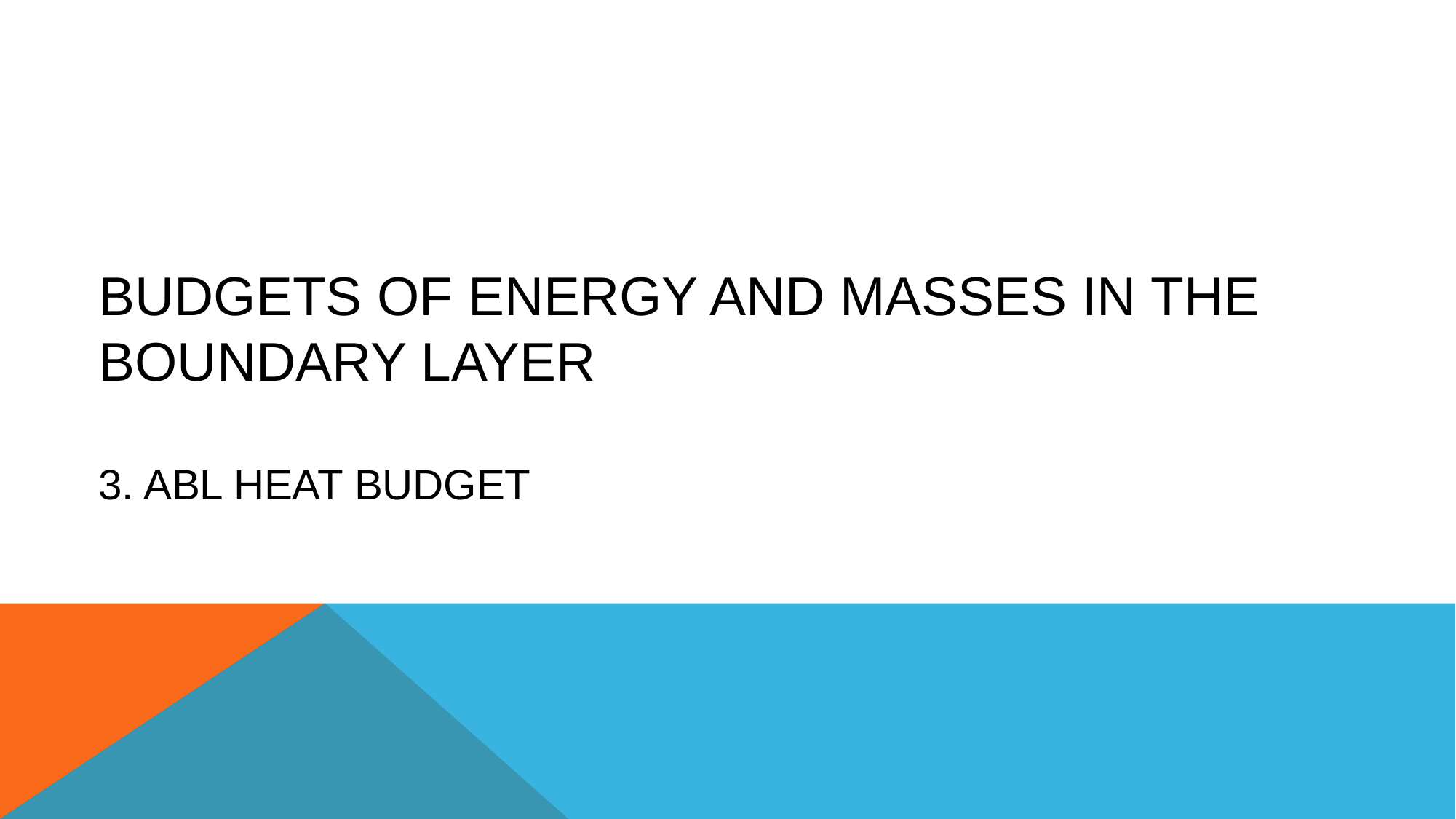

# Budgets of energy and masses in the boundary layer 3. ABL heat budget